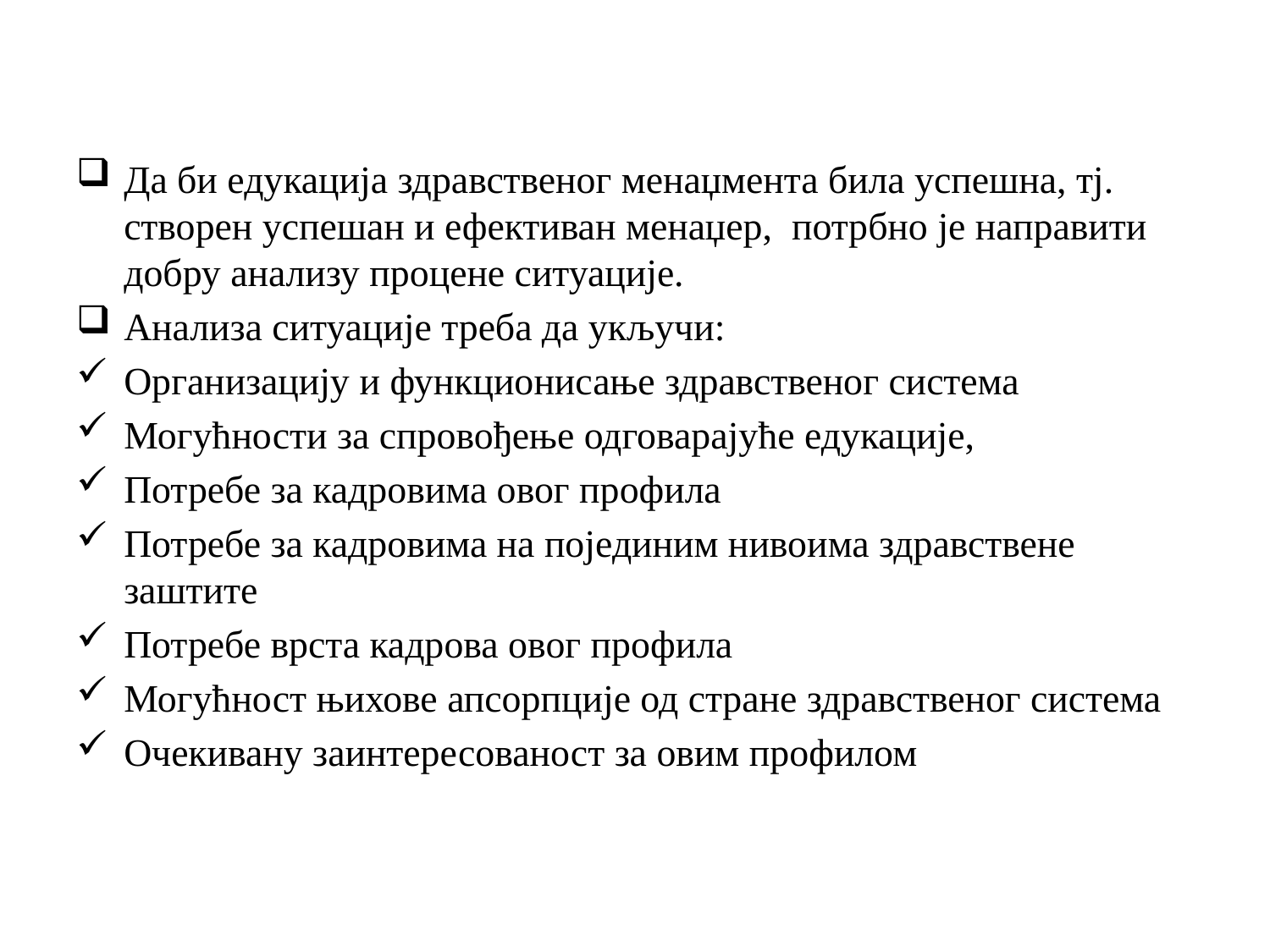

Да би едукација здравственог менаџмента била успешна, тј. створен успешан и ефективан менаџер,  потрбно је направити добру анализу процене ситуације.
Анализа ситуације треба да укључи:
Организацију и функционисање здравственог система
Могућности за спровођење одговарајуће едукације,
Потребе за кадровима овог профила
Потребе за кадровима на појединим нивоима здравствене заштите
Потребе врста кадрова овог профила
Могућност њихове апсорпције од стране здравственог система
Очекивану заинтересованост за овим профилом